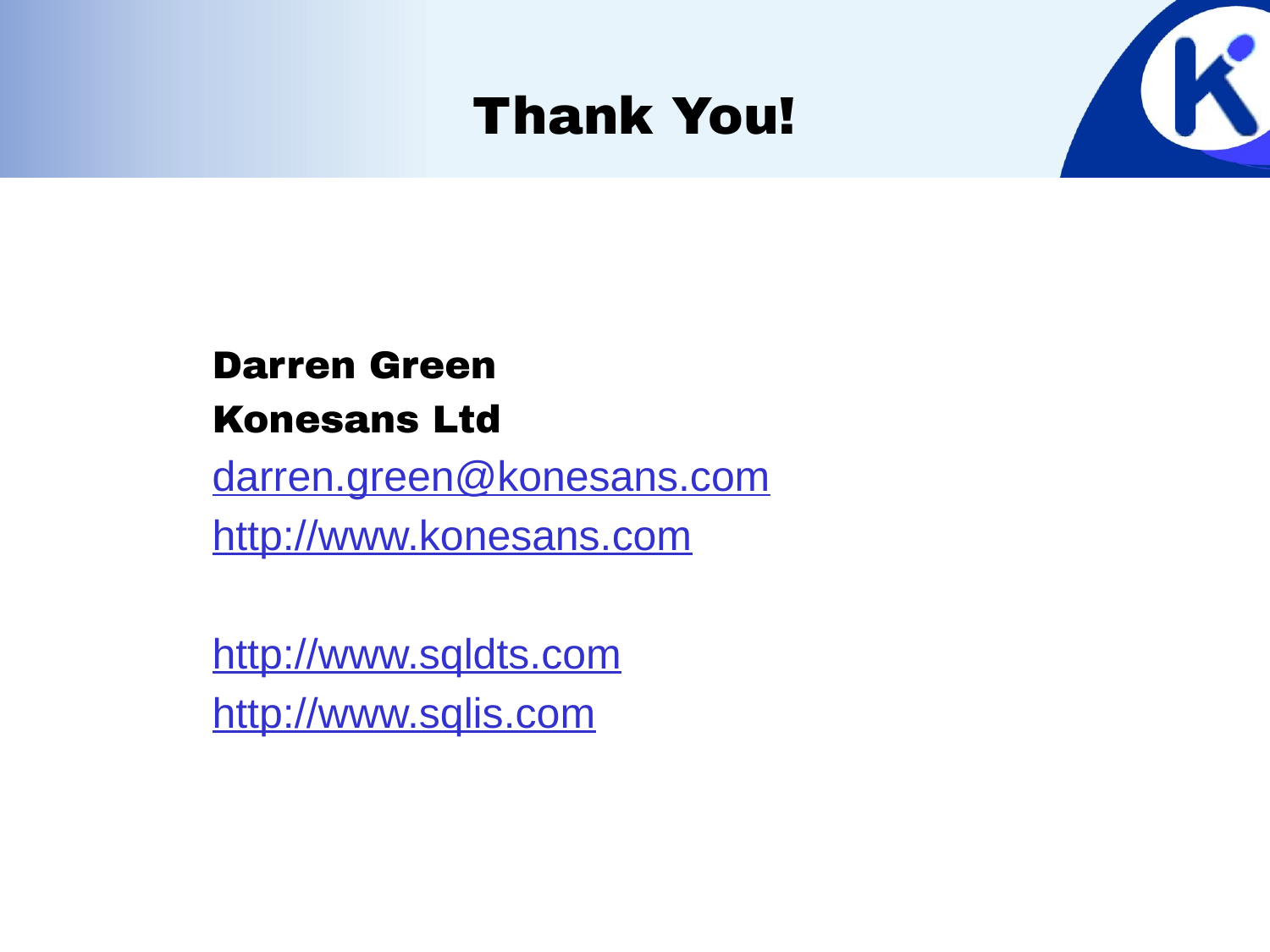

# Thank You!

Darren Green
Konesans Ltd
darren.green@konesans.com
http://www.konesans.com

http://www.sqldts.com
http://www.sqlis.com